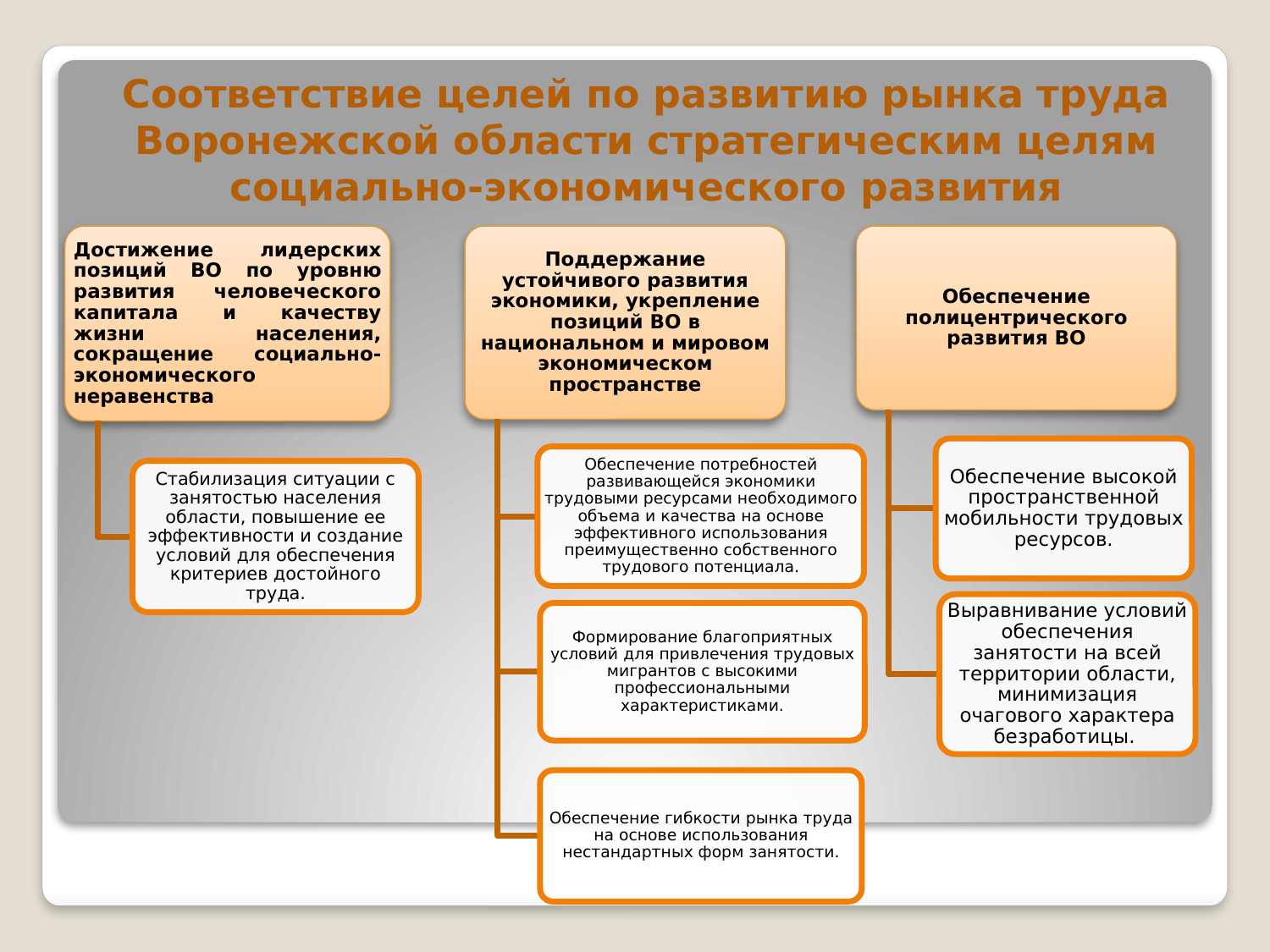

Соответствие целей по развитию рынка труда Воронежской области стратегическим целям социально-экономического развития
Обеспечение полицентрического развития ВО
Обеспечение высокой пространственной мобильности трудовых ресурсов.
Выравнивание условий обеспечения занятости на всей территории области, минимизация очагового характера безработицы.
Достижение лидерских позиций ВO по уровню развития человеческого капитала и качеству жизни населения, сокращение социально-экономического неравенства
Стабилизация ситуации с занятостью населения области, повышение ее эффективности и создание условий для обеспечения критериев достойного труда.
Поддержание устойчивого развития экономики, укрепление позиций ВО в национальном и мировом экономическом пространстве
Обеспечение потребностей развивающейся экономики трудовыми ресурсами необходимого объема и качества на основе эффективного использования преимущественно собственного трудового потенциала.
Формирование благоприятных условий для привлечения трудовых мигрантов с высокими профессиональными характеристиками.
Обеспечение гибкости рынка труда на основе использования нестандартных форм занятости.